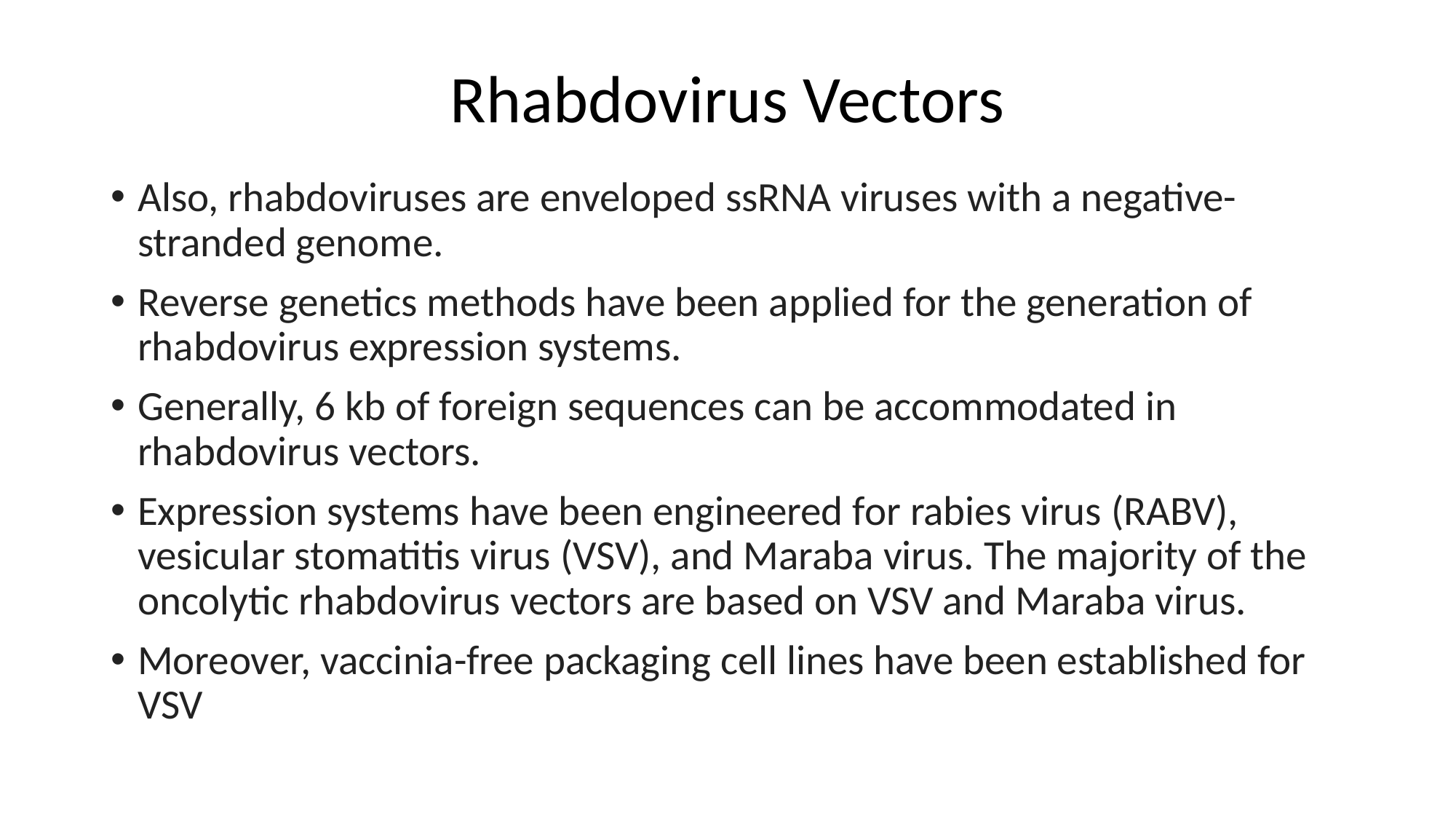

# Rhabdovirus Vectors
Also, rhabdoviruses are enveloped ssRNA viruses with a negative-stranded genome.
Reverse genetics methods have been applied for the generation of rhabdovirus expression systems.
Generally, 6 kb of foreign sequences can be accommodated in rhabdovirus vectors.
Expression systems have been engineered for rabies virus (RABV), vesicular stomatitis virus (VSV), and Maraba virus. The majority of the oncolytic rhabdovirus vectors are based on VSV and Maraba virus.
Moreover, vaccinia-free packaging cell lines have been established for VSV